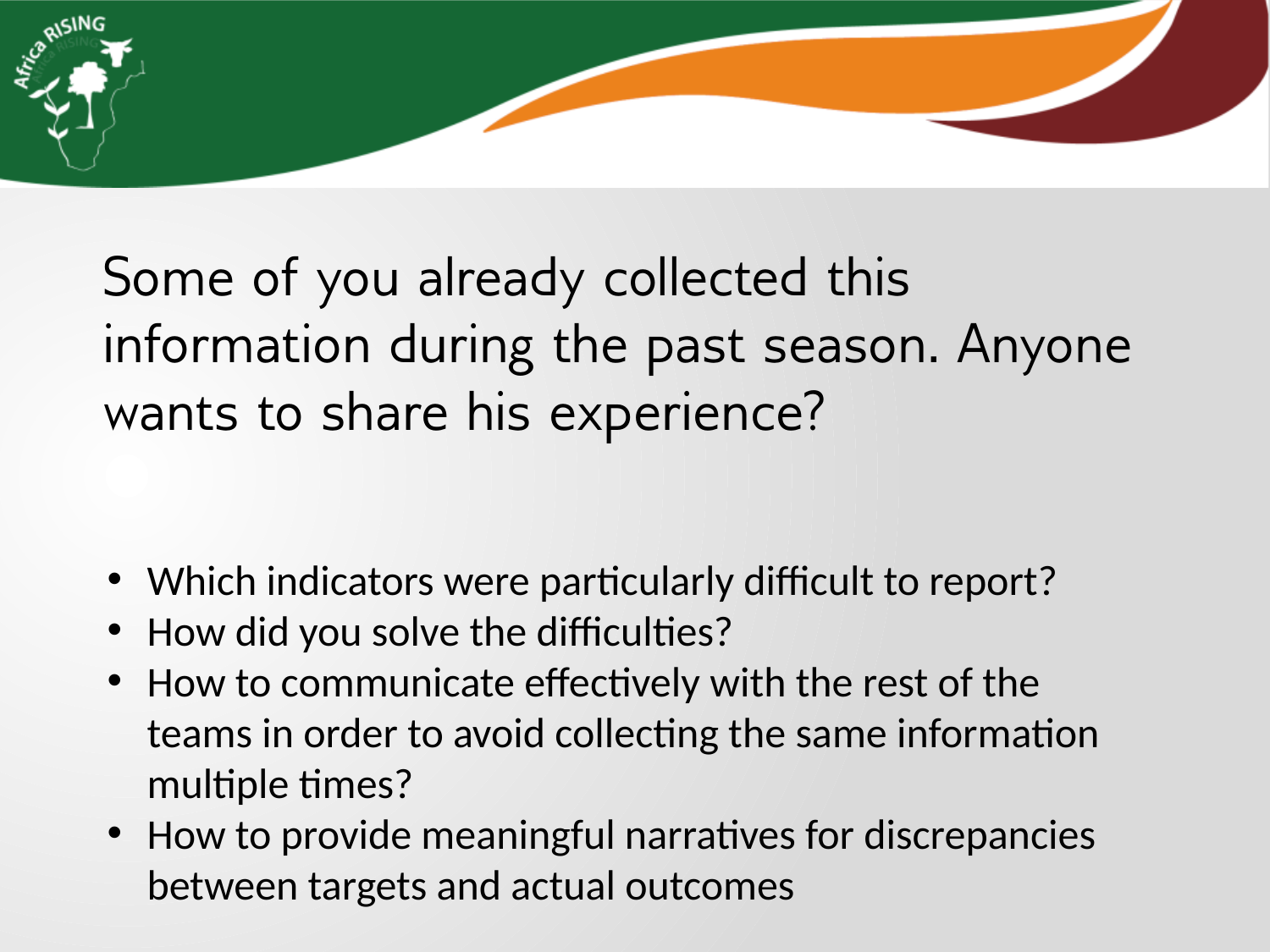

Some of you already collected this information during the past season. Anyone wants to share his experience?
Which indicators were particularly difficult to report?
How did you solve the difficulties?
How to communicate effectively with the rest of the teams in order to avoid collecting the same information multiple times?
How to provide meaningful narratives for discrepancies between targets and actual outcomes